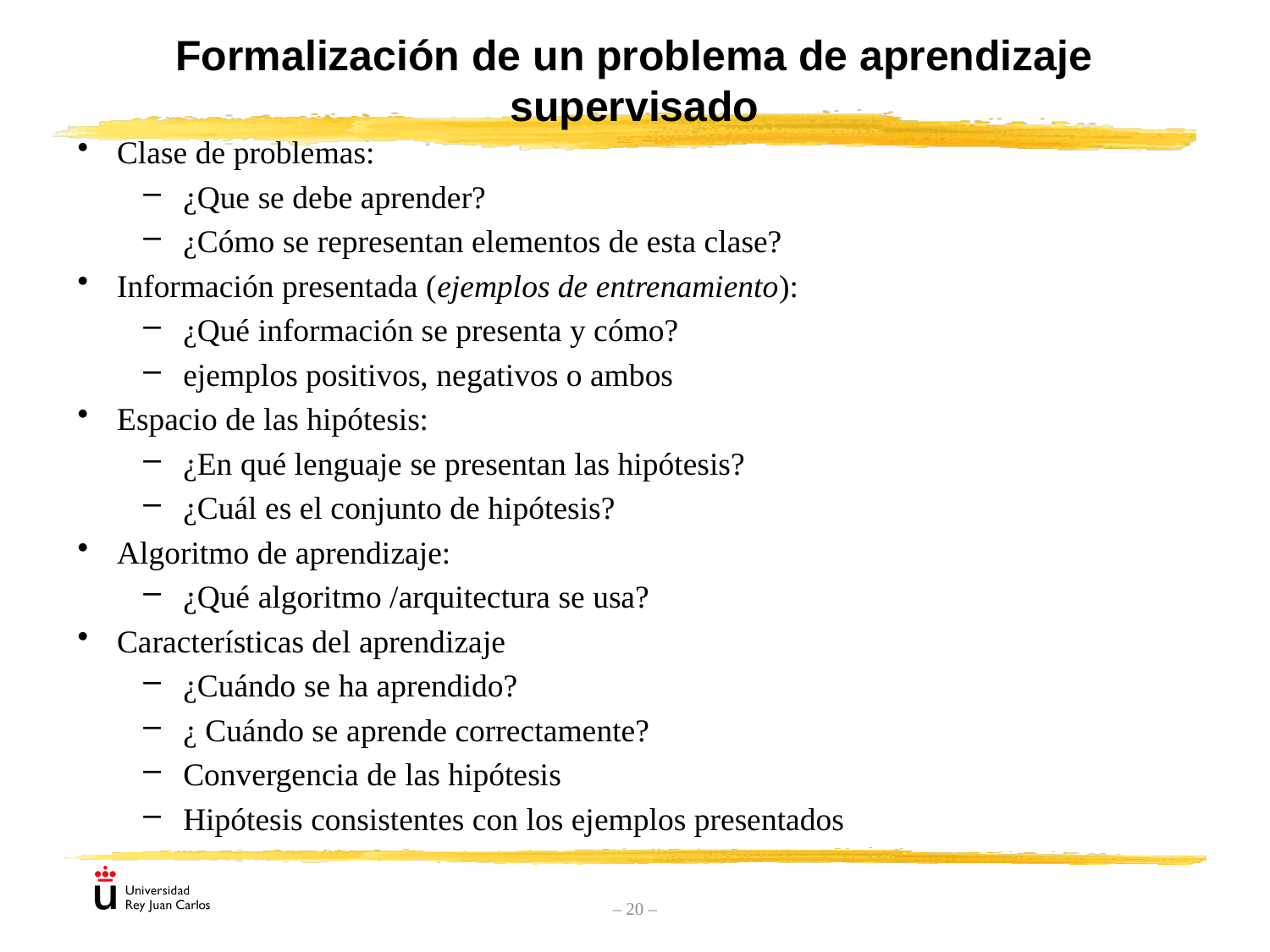

# Formalización de un problema de aprendizaje supervisado
Clase de problemas:
¿Que se debe aprender?
¿Cómo se representan elementos de esta clase?
Información presentada (ejemplos de entrenamiento):
¿Qué información se presenta y cómo?
ejemplos positivos, negativos o ambos
Espacio de las hipótesis:
¿En qué lenguaje se presentan las hipótesis?
¿Cuál es el conjunto de hipótesis?
Algoritmo de aprendizaje:
¿Qué algoritmo /arquitectura se usa?
Características del aprendizaje
¿Cuándo se ha aprendido?
¿ Cuándo se aprende correctamente?
Convergencia de las hipótesis
Hipótesis consistentes con los ejemplos presentados
– 20 –